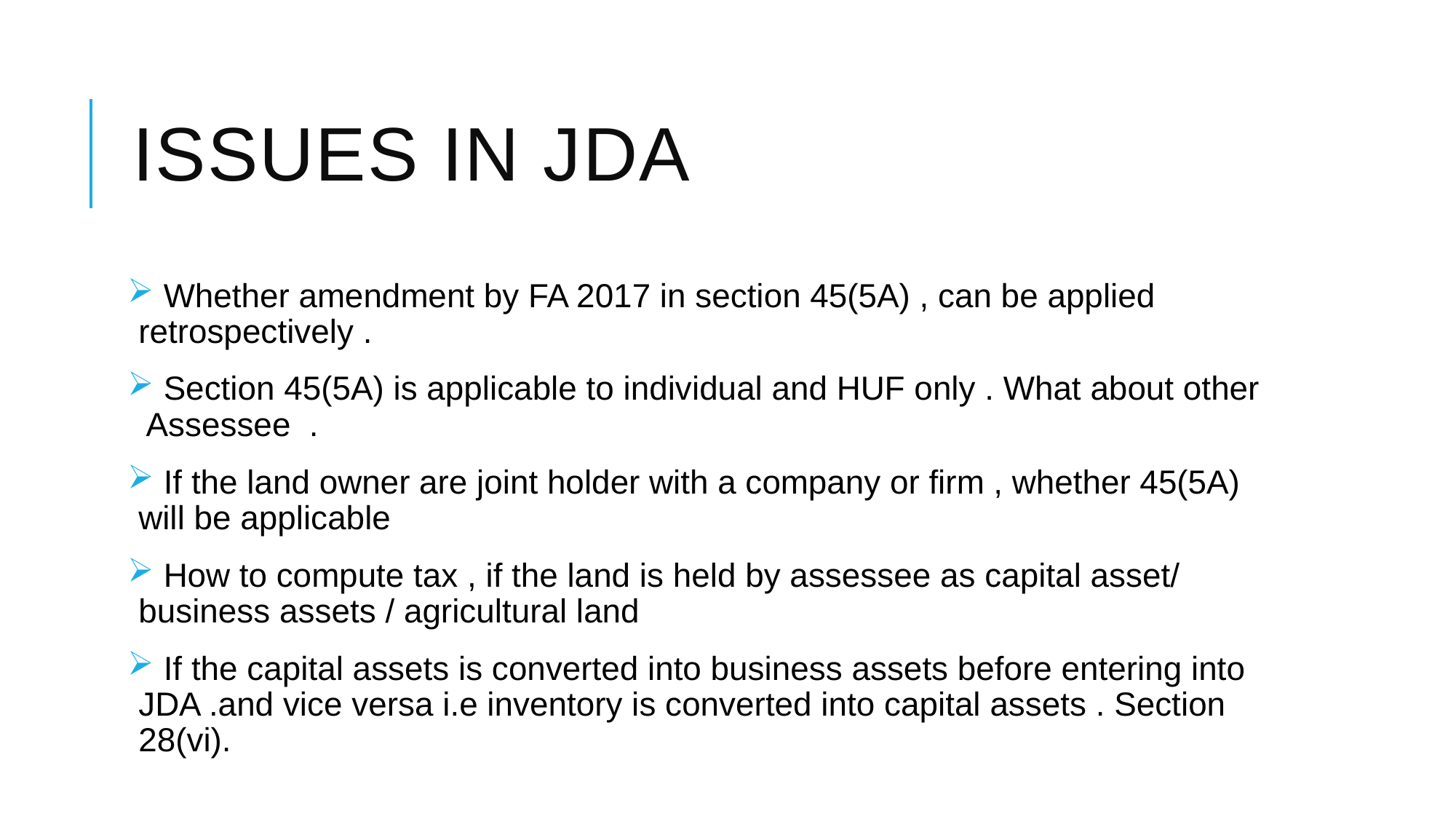

# ISSUES IN jda
 Whether amendment by FA 2017 in section 45(5A) , can be applied retrospectively .
 Section 45(5A) is applicable to individual and HUF only . What about other   Assessee  .
 If the land owner are joint holder with a company or firm , whether 45(5A) will be applicable
 How to compute tax , if the land is held by assessee as capital asset/ business assets / agricultural land
 If the capital assets is converted into business assets before entering into JDA .and vice versa i.e inventory is converted into capital assets . Section 28(vi).